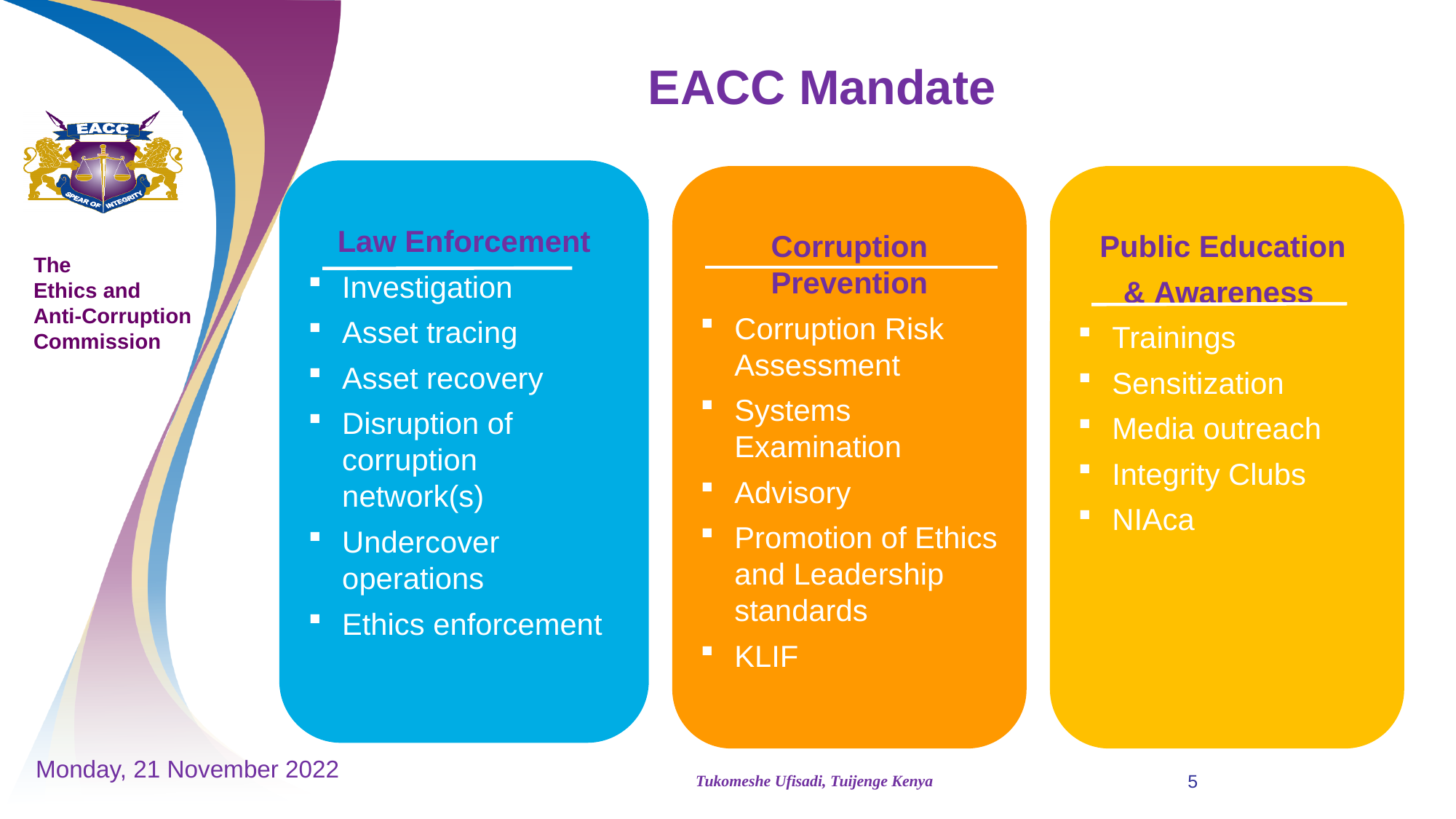

# EACC Mandate
Law Enforcement
Investigation
Asset tracing
Asset recovery
Disruption of corruption network(s)
Undercover operations
Ethics enforcement
Corruption Prevention
Corruption Risk Assessment
Systems Examination
Advisory
Promotion of Ethics and Leadership standards
KLIF
Public Education
& Awareness
Trainings
Sensitization
Media outreach
Integrity Clubs
NIAca

Monday, 21 November 2022
5
Tukomeshe Ufisadi, Tuijenge Kenya